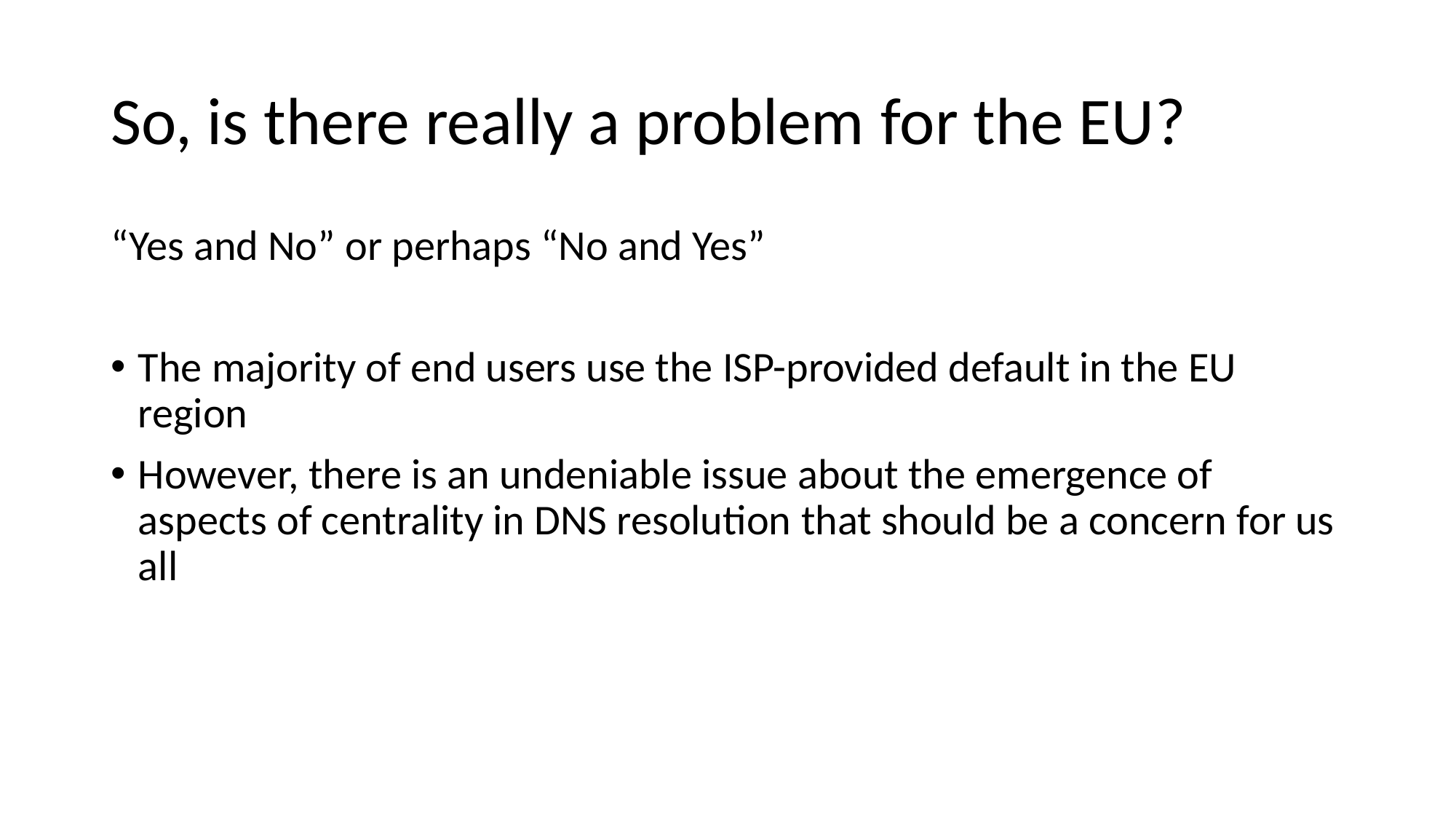

# So, is there really a problem for the EU?
“Yes and No” or perhaps “No and Yes”

The majority of end users use the ISP-provided default in the EU region
However, there is an undeniable issue about the emergence of aspects of centrality in DNS resolution that should be a concern for us all